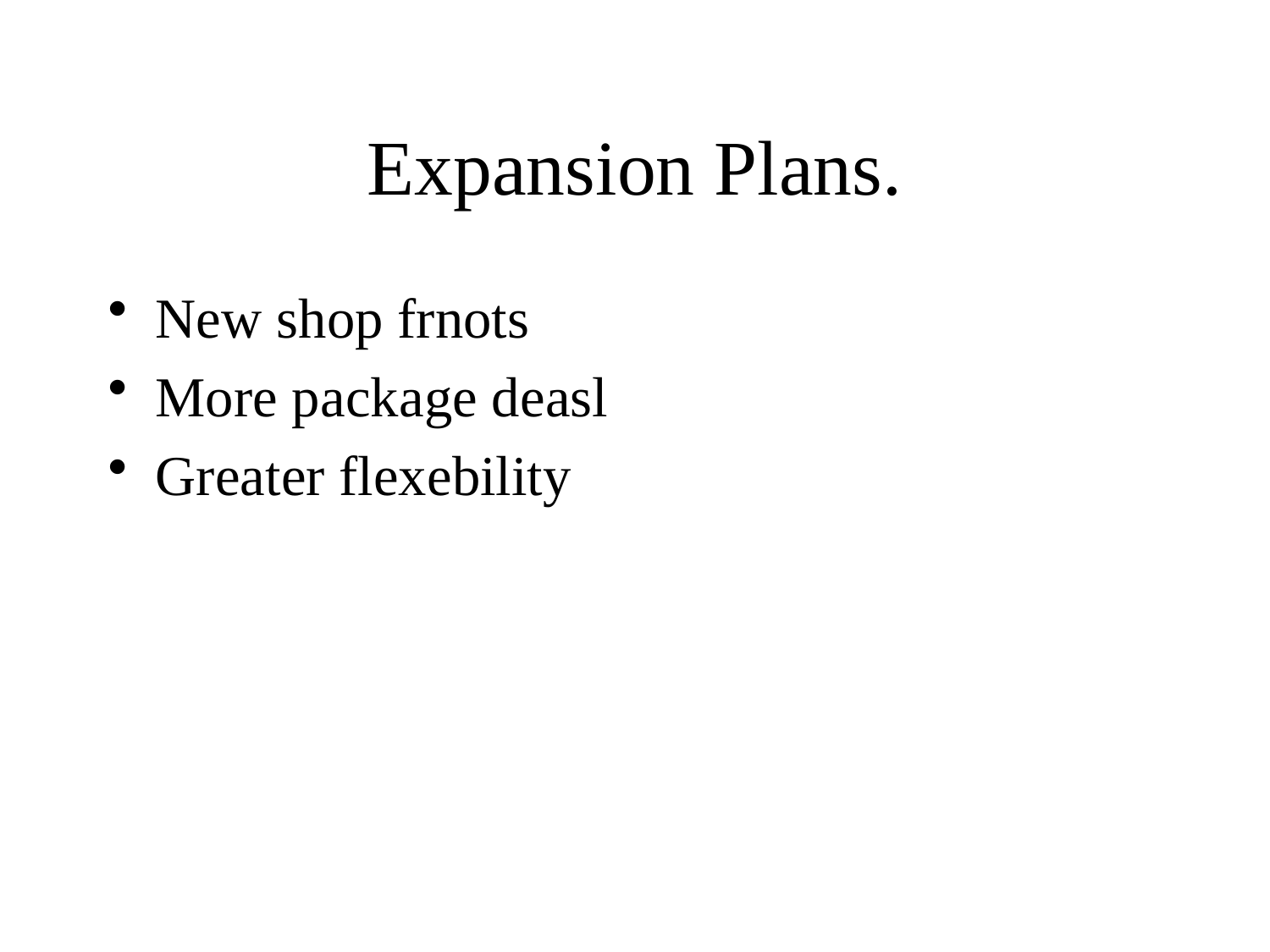

# Expansion Plans.
New shop frnots
More package deasl
Greater flexebility